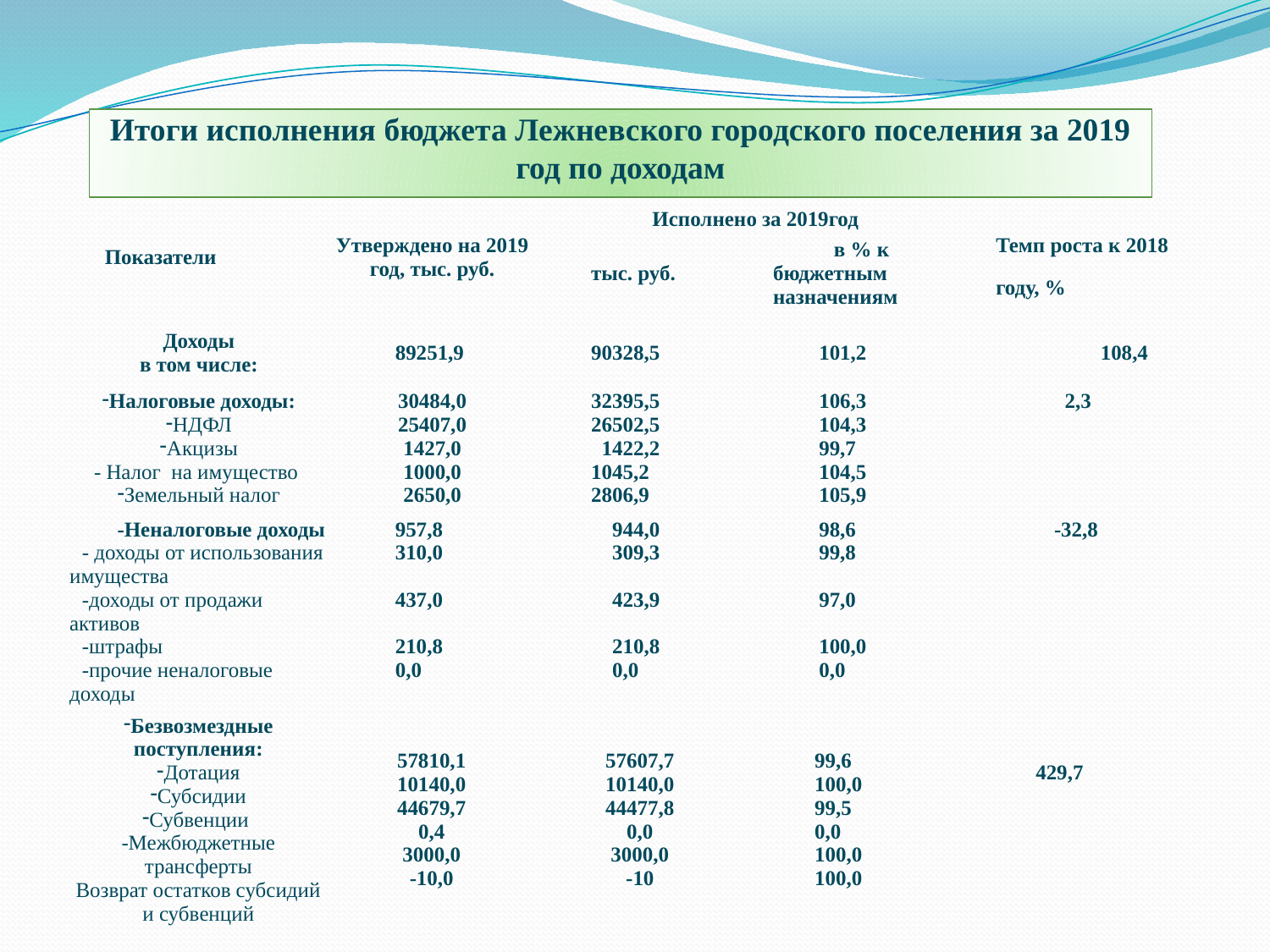

Итоги исполнения бюджета Лежневского городского поселения за 2019 год по доходам
| Показатели | Утверждено на 2019 год, тыс. руб. | Исполнено за 2019год |  | Темп роста к 2018 году, % |
| --- | --- | --- | --- | --- |
|  |  | тыс. руб. | в % к бюджетным назначениям |  |
| Доходы в том числе: | 89251,9 | 90328,5 | 101,2 | 108,4 |
| Налоговые доходы: НДФЛ Акцизы - Налог на имущество Земельный налог | 30484,0 25407,0 1427,0 1000,0 2650,0 | 32395,5 26502,5 1422,2 1045,2 2806,9 | 106,3 104,3 99,7 104,5 105,9 | 2,3 |
| -Неналоговые доходы - доходы от использования имущества -доходы от продажи активов -штрафы -прочие неналоговые доходы | 957,8 310,0 437,0 210,8 0,0 | 944,0 309,3 423,9 210,8 0,0 | 98,6 99,8 97,0 100,0 0,0 | -32,8 |
| Безвозмездные поступления: Дотация Субсидии Субвенции -Межбюджетные трансферты Возврат остатков субсидий и субвенций | 57810,1 10140,0 44679,7 0,4 3000,0 -10,0 | 57607,7 10140,0 44477,8 0,0 3000,0 -10 | 99,6 100,0 99,5 0,0 100,0 100,0 | 429,7 |
| --- | --- | --- | --- | --- |